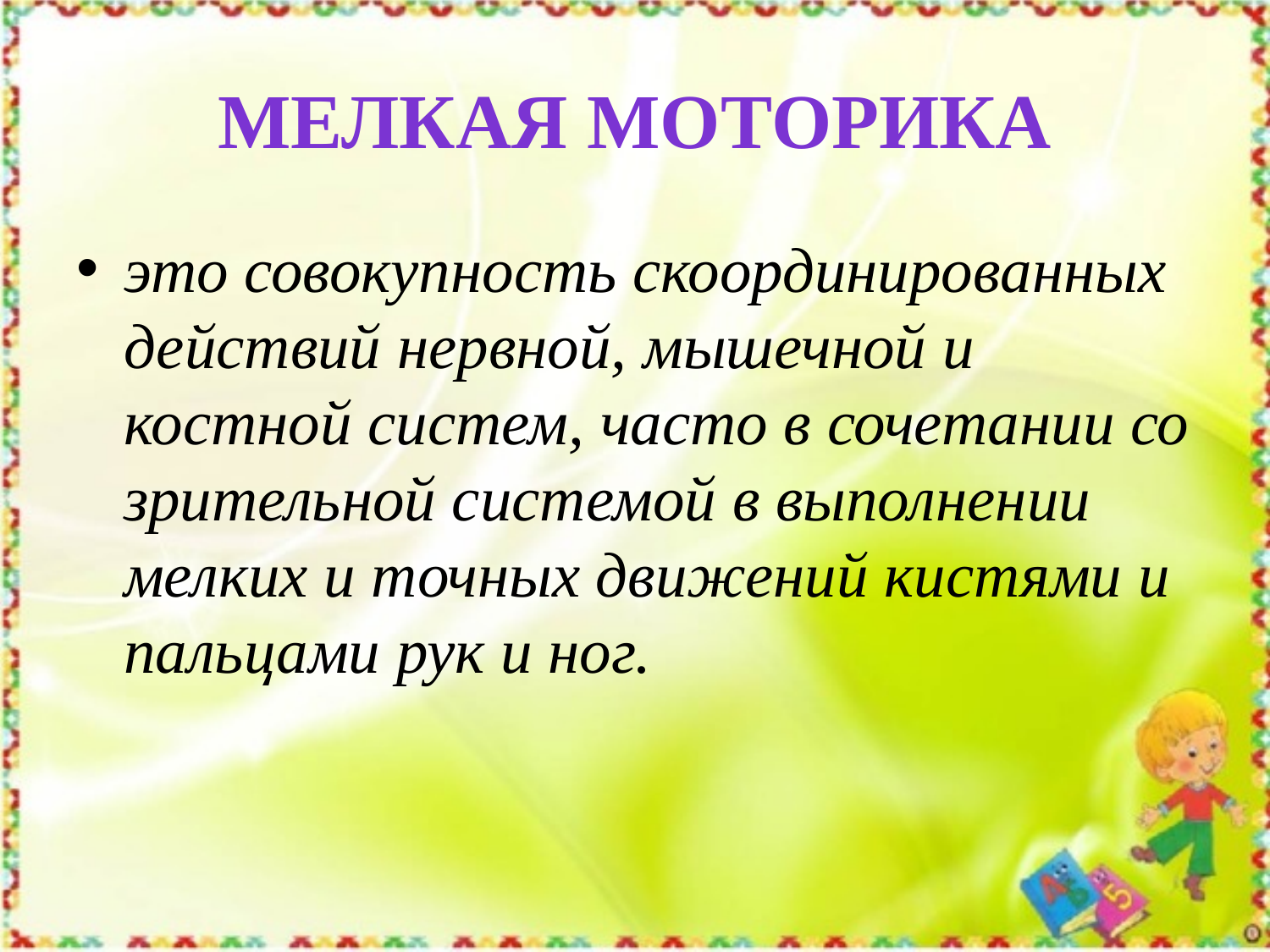

# Мелкая моторика
это совокупность скоординированных действий нервной, мышечной и костной систем, часто в сочетании со зрительной системой в выполнении мелких и точных движений кистями и пальцами рук и ног.